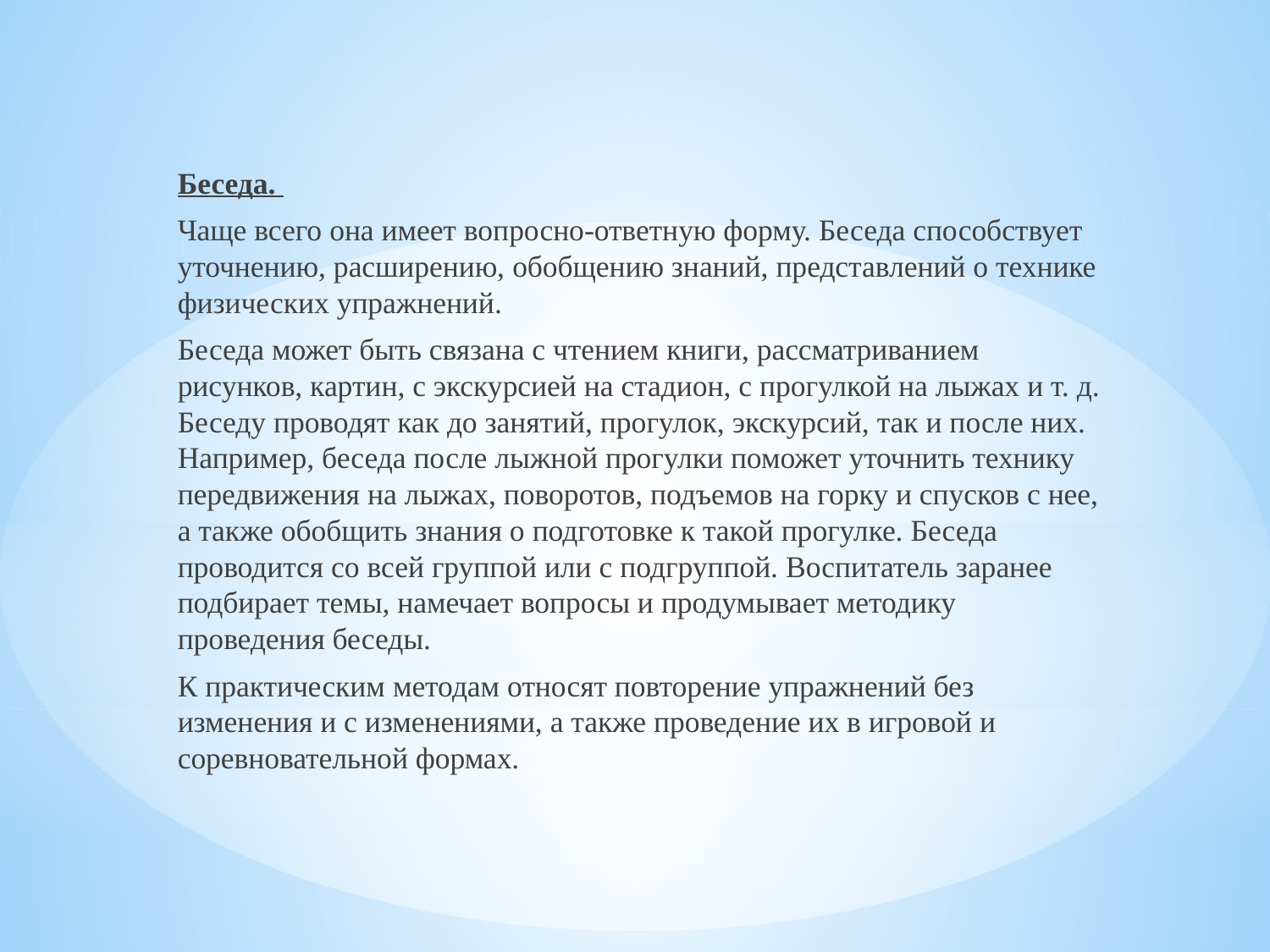

Беседа.
Чаще всего она имеет вопросно-ответную форму. Беседа способствует уточнению, расширению, обобщению знаний, представлений о технике физических упражнений.
Беседа может быть связана с чтением книги, рассматриванием рисунков, картин, с экскурсией на стадион, с прогулкой на лыжах и т. д. Беседу проводят как до занятий, прогулок, экскурсий, так и после них. Например, беседа после лыжной прогулки поможет уточнить технику передвижения на лыжах, поворотов, подъемов на горку и спусков с нее, а также обобщить знания о подготовке к такой прогулке. Беседа проводится со всей группой или с подгруппой. Воспитатель заранее подбирает темы, намечает вопросы и продумывает методику проведения беседы.
К практическим методам относят повторение упражнений без изменения и с изменениями, а также проведение их в игровой и соревновательной формах.